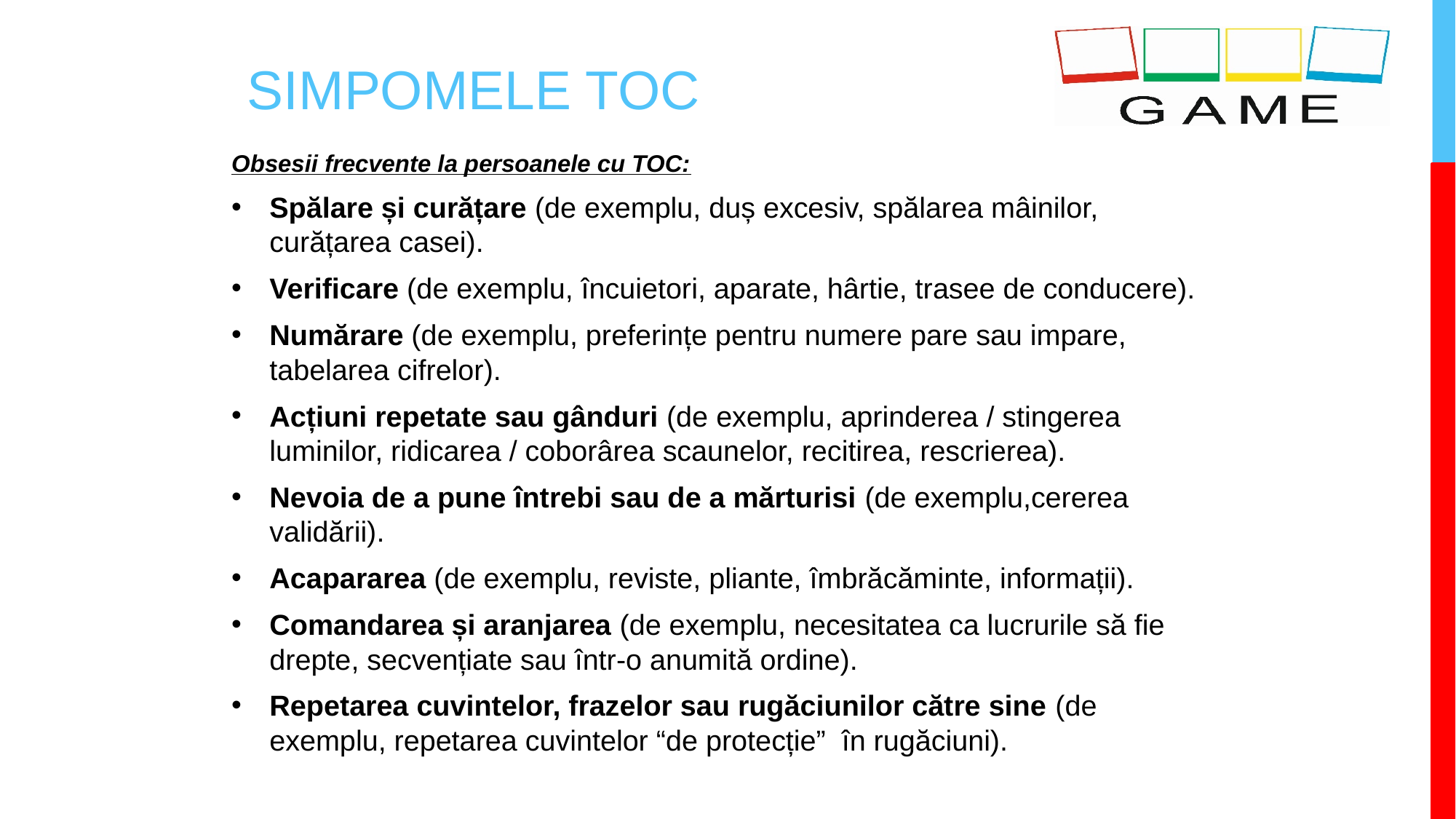

# SIMPOMELE TOC
Obsesii frecvente la persoanele cu TOC:
Spălare și curățare (de exemplu, duș excesiv, spălarea mâinilor, curățarea casei).
Verificare (de exemplu, încuietori, aparate, hârtie, trasee de conducere).
Numărare (de exemplu, preferințe pentru numere pare sau impare, tabelarea cifrelor).
Acțiuni repetate sau gânduri (de exemplu, aprinderea / stingerea luminilor, ridicarea / coborârea scaunelor, recitirea, rescrierea).
Nevoia de a pune întrebi sau de a mărturisi (de exemplu,cererea validării).
Acapararea (de exemplu, reviste, pliante, îmbrăcăminte, informații).
Comandarea și aranjarea (de exemplu, necesitatea ca lucrurile să fie drepte, secvențiate sau într-o anumită ordine).
Repetarea cuvintelor, frazelor sau rugăciunilor către sine (de exemplu, repetarea cuvintelor “de protecție”  în rugăciuni).